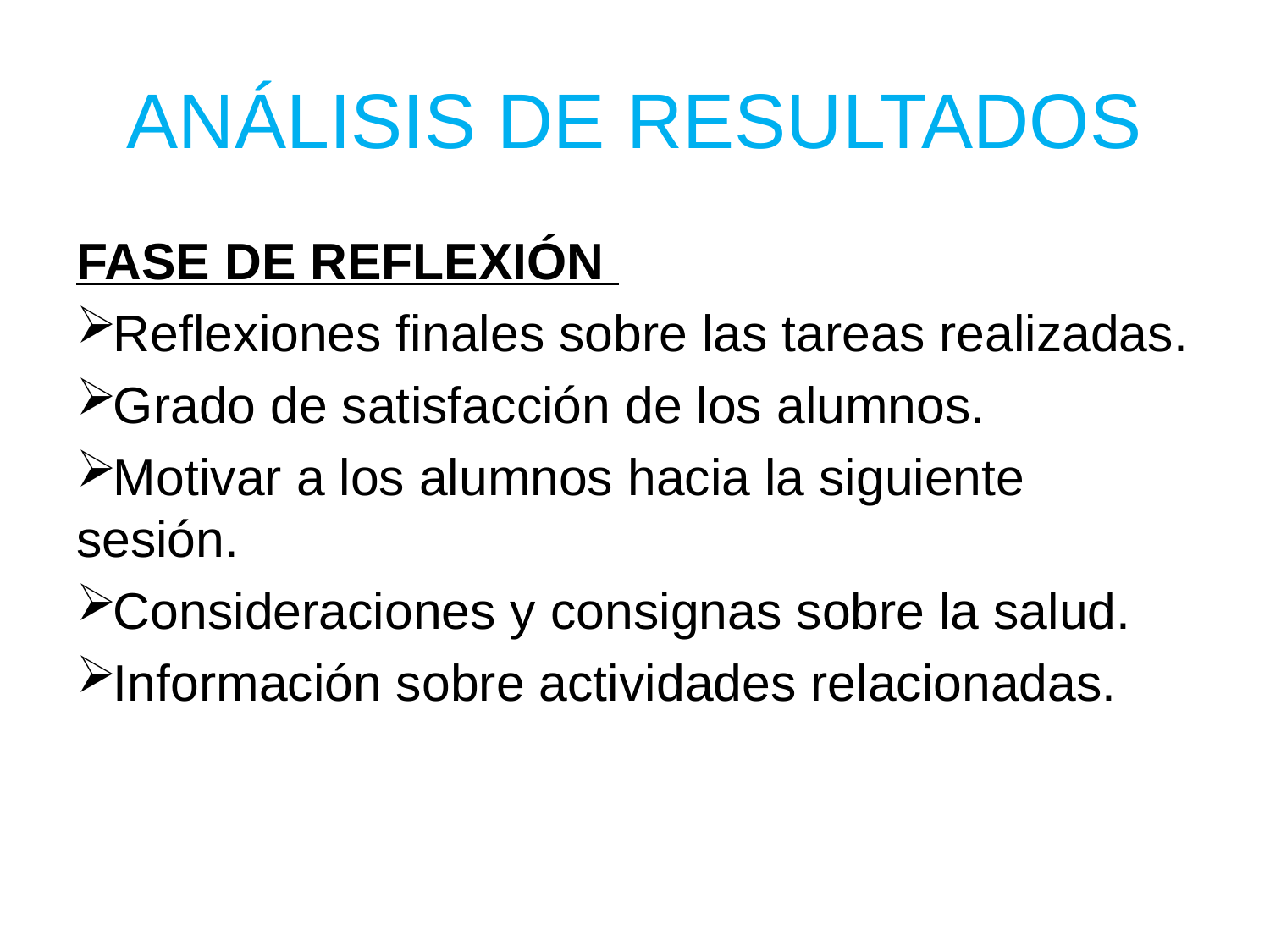

# ANÁLISIS DE RESULTADOS
FASE DE REFLEXIÓN
Reflexiones finales sobre las tareas realizadas.
Grado de satisfacción de los alumnos.
Motivar a los alumnos hacia la siguiente sesión.
Consideraciones y consignas sobre la salud.
Información sobre actividades relacionadas.